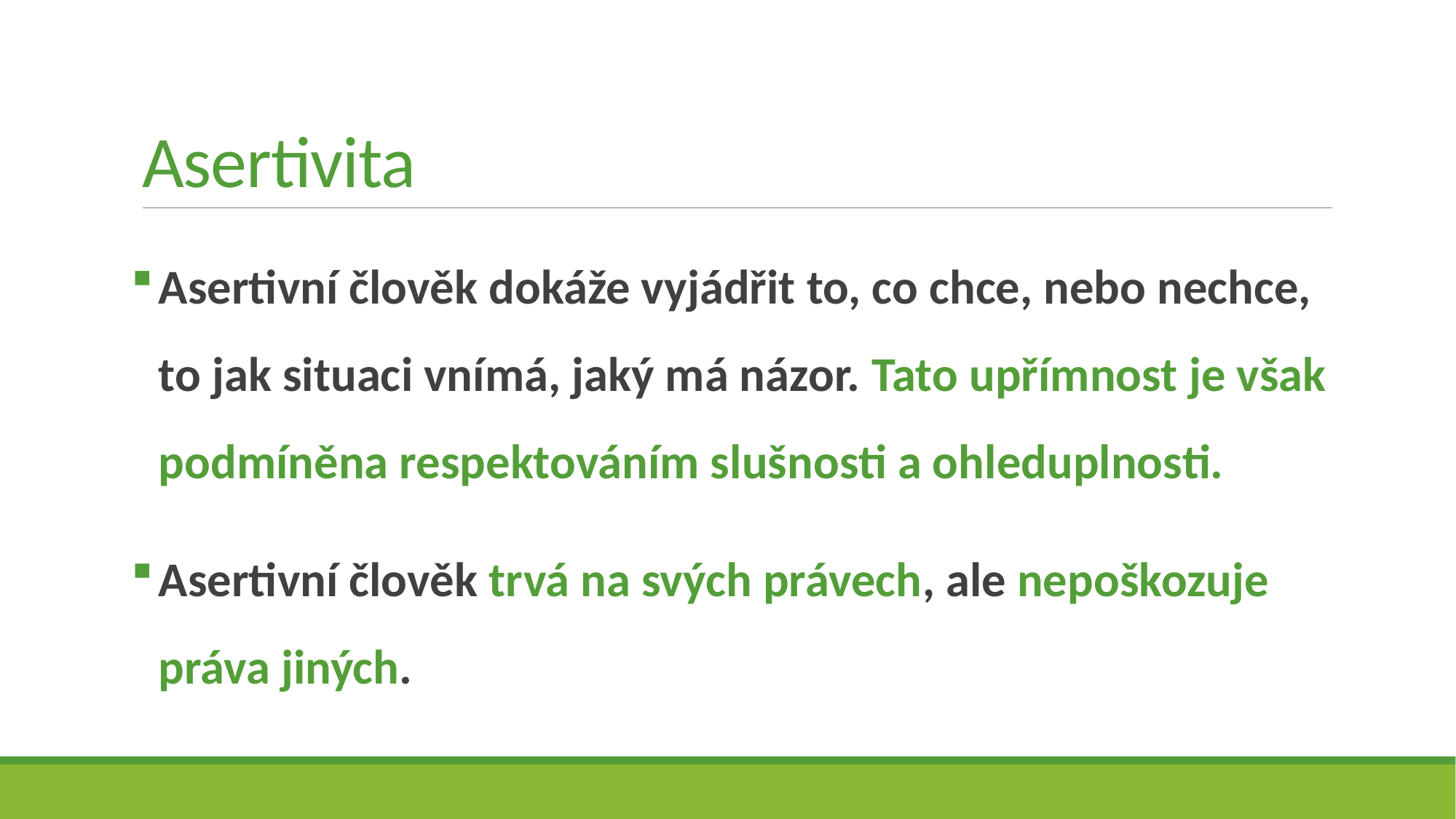

# Asertivita
Asertivní člověk dokáže vyjádřit to, co chce, nebo nechce, to jak situaci vnímá, jaký má názor. Tato upřímnost je však podmíněna respektováním slušnosti a ohleduplnosti.
Asertivní člověk trvá na svých právech, ale nepoškozuje práva jiných.